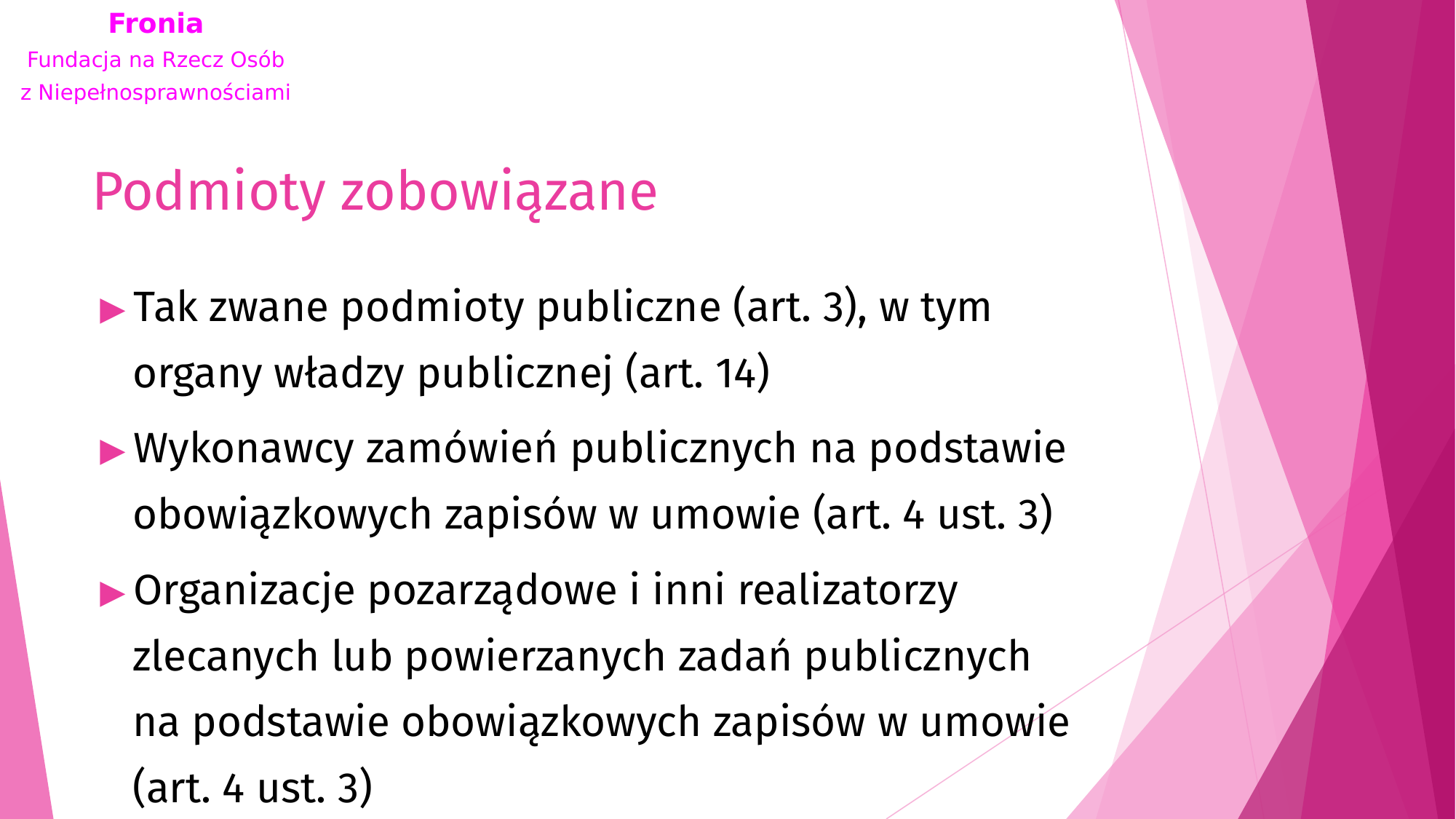

# Podmioty zobowiązane
Tak zwane podmioty publiczne (art. 3), w tym organy władzy publicznej (art. 14)
Wykonawcy zamówień publicznych na podstawie obowiązkowych zapisów w umowie (art. 4 ust. 3)
Organizacje pozarządowe i inni realizatorzy zlecanych lub powierzanych zadań publicznych na podstawie obowiązkowych zapisów w umowie (art. 4 ust. 3)